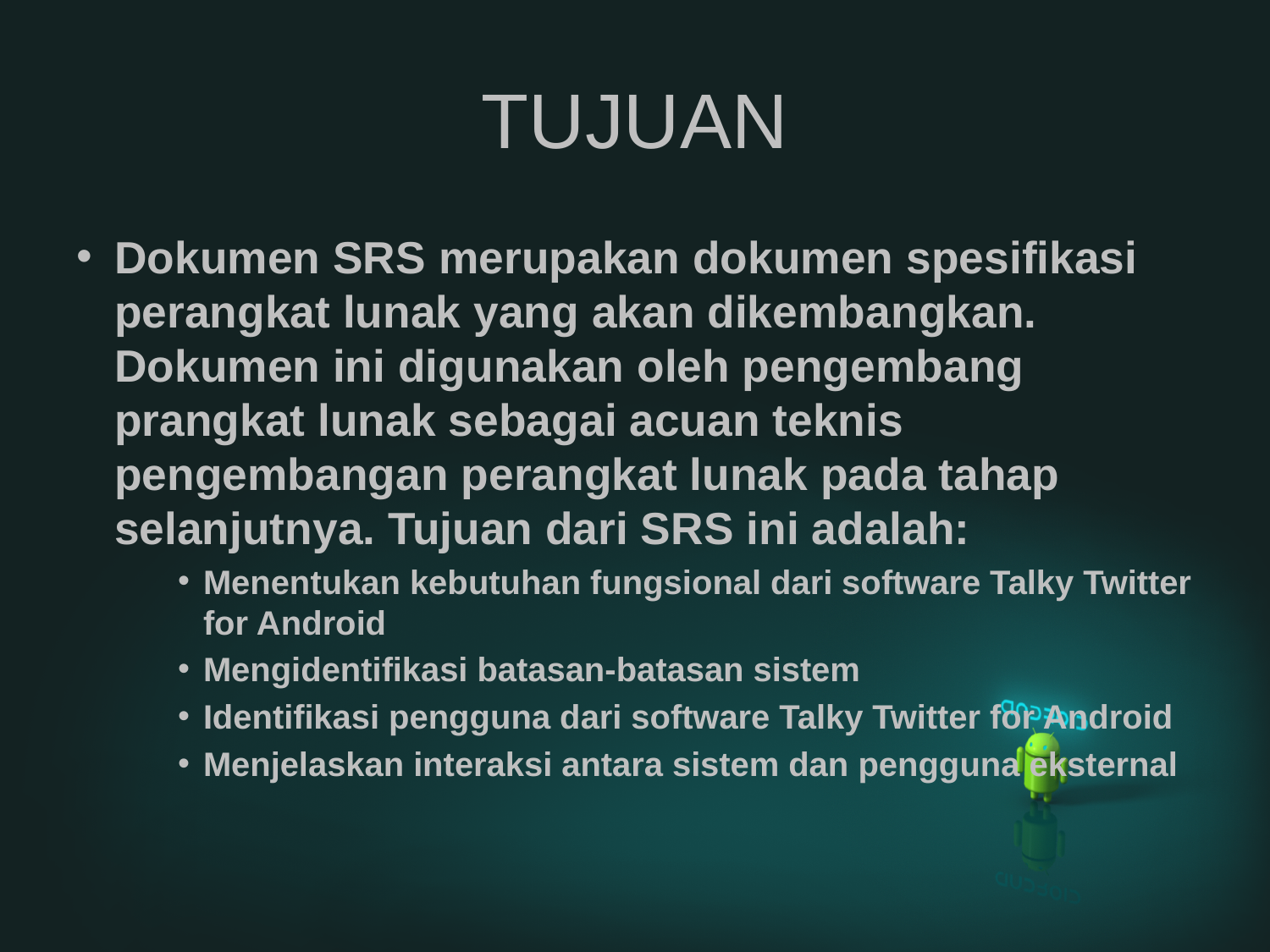

# TUJUAN
Dokumen SRS merupakan dokumen spesifikasi perangkat lunak yang akan dikembangkan. Dokumen ini digunakan oleh pengembang prangkat lunak sebagai acuan teknis pengembangan perangkat lunak pada tahap selanjutnya. Tujuan dari SRS ini adalah:
Menentukan kebutuhan fungsional dari software Talky Twitter for Android
Mengidentifikasi batasan-batasan sistem
Identifikasi pengguna dari software Talky Twitter for Android
Menjelaskan interaksi antara sistem dan pengguna eksternal